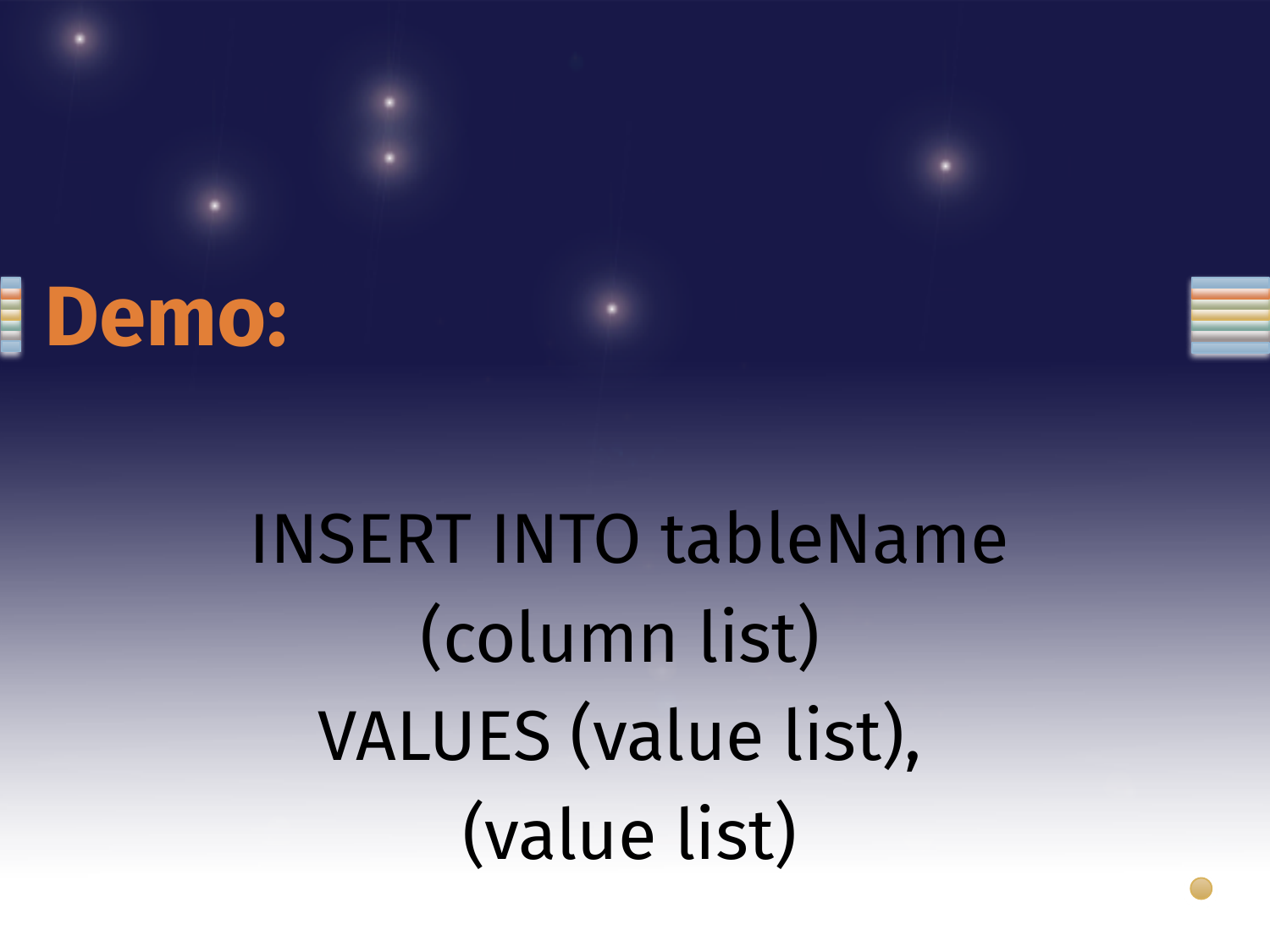

# Demo:

INSERT INTO tableName
(column list)
VALUES (value list),
(value list)